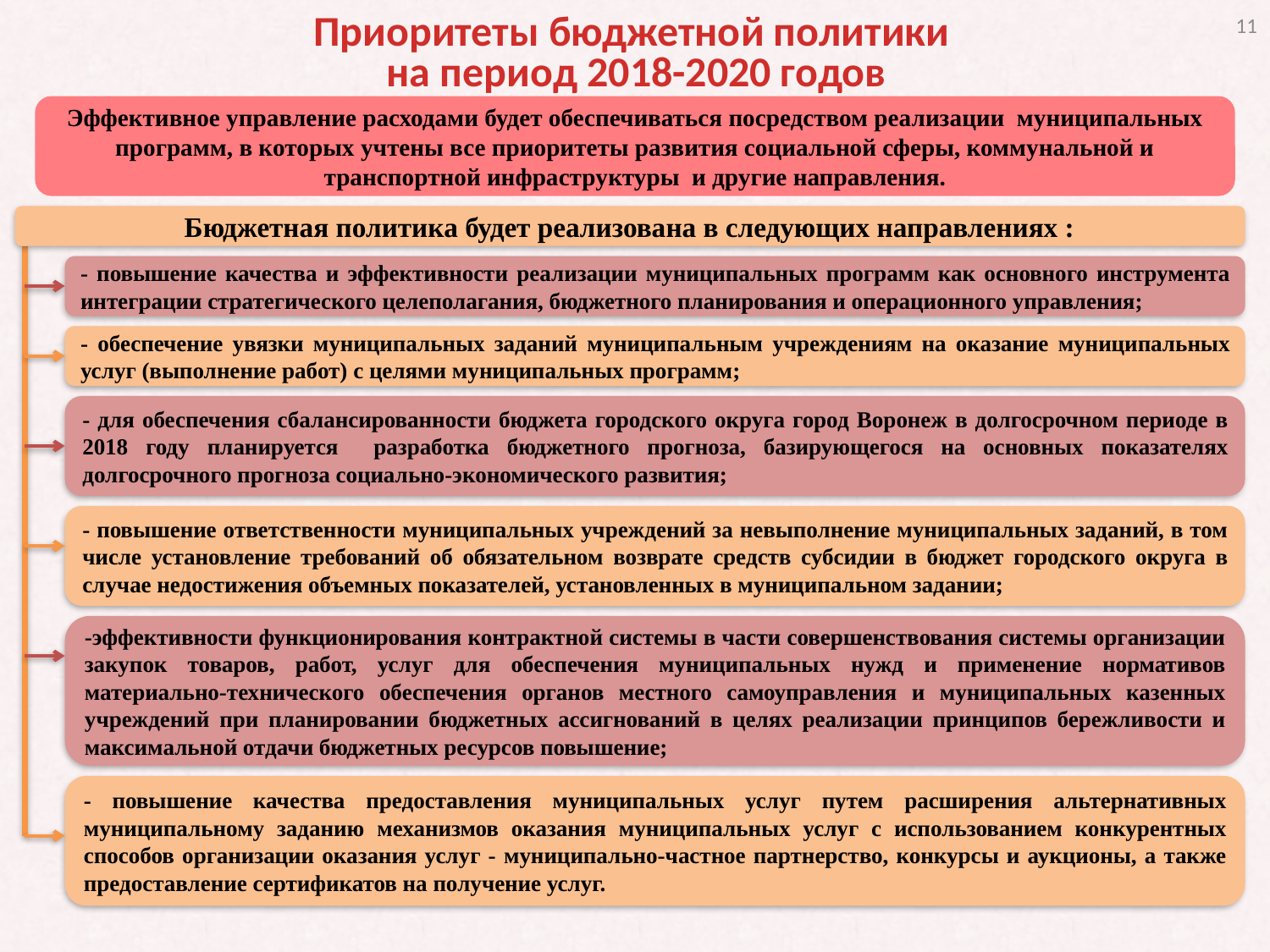

# Приоритеты бюджетной политики на период 2018-2020 годов
11
Эффективное управление расходами будет обеспечиваться посредством реализации  муниципальных программ, в которых учтены все приоритеты развития социальной сферы, коммунальной и транспортной инфраструктуры  и другие направления.
Бюджетная политика будет реализована в следующих направлениях :
- повышение качества и эффективности реализации муниципальных программ как основного инструмента интеграции стратегического целеполагания, бюджетного планирования и операционного управления;
- обеспечение увязки муниципальных заданий муниципальным учреждениям на оказание муниципальных услуг (выполнение работ) с целями муниципальных программ;
- для обеспечения сбалансированности бюджета городского округа город Воронеж в долгосрочном периоде в 2018 году планируется  разработка бюджетного прогноза, базирующегося на основных показателях долгосрочного прогноза социально-экономического развития;
- повышение ответственности муниципальных учреждений за невыполнение муниципальных заданий, в том числе установление требований об обязательном возврате средств субсидии в бюджет городского округа в случае недостижения объемных показателей, установленных в муниципальном задании;
-эффективности функционирования контрактной системы в части совершенствования системы организации закупок товаров, работ, услуг для обеспечения муниципальных нужд и применение нормативов материально-технического обеспечения органов местного самоуправления и муниципальных казенных учреждений при планировании бюджетных ассигнований в целях реализации принципов бережливости и максимальной отдачи бюджетных ресурсов повышение;
- повышение качества предоставления муниципальных услуг путем расширения альтернативных муниципальному заданию механизмов оказания муниципальных услуг с использованием конкурентных способов организации оказания услуг - муниципально-частное партнерство, конкурсы и аукционы, а также предоставление сертификатов на получение услуг.